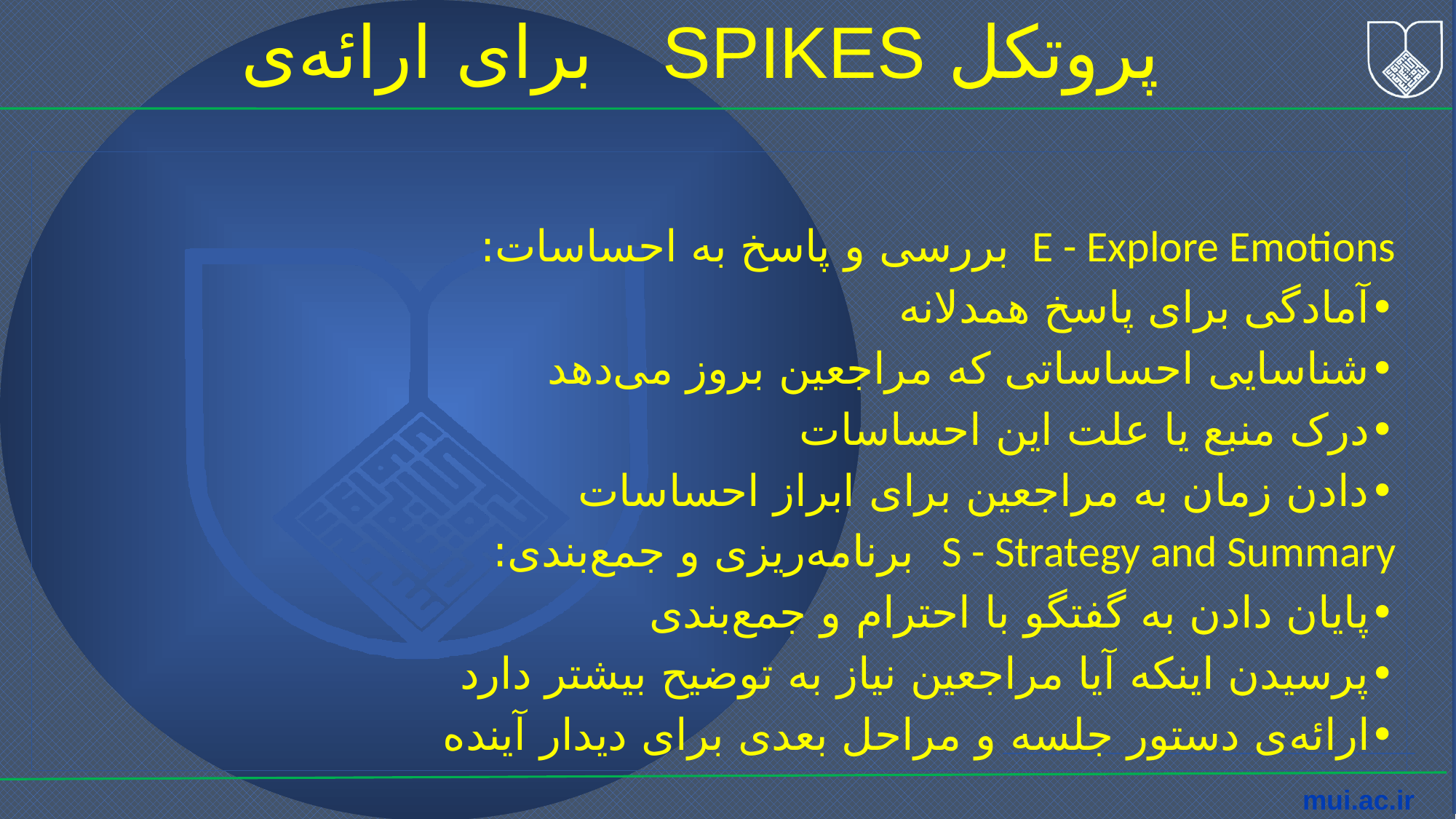

پروتکل SPIKES   برای ارائه‌ی

E - Explore Emotions  بررسی و پاسخ به احساسات:
•	آمادگی برای پاسخ همدلانه
•	شناسایی احساساتی که مراجعین بروز می‌دهد
•	درک منبع یا علت این احساسات
•	دادن زمان به مراجعین برای ابراز احساسات
S - Strategy and Summary  برنامه‌ریزی و جمع‌بندی:
•	پایان دادن به گفتگو با احترام و جمع‌بندی
•	پرسیدن اینکه آیا مراجعین نیاز به توضیح بیشتر دارد
•	ارائه‌ی دستور جلسه و مراحل بعدی برای دیدار آینده